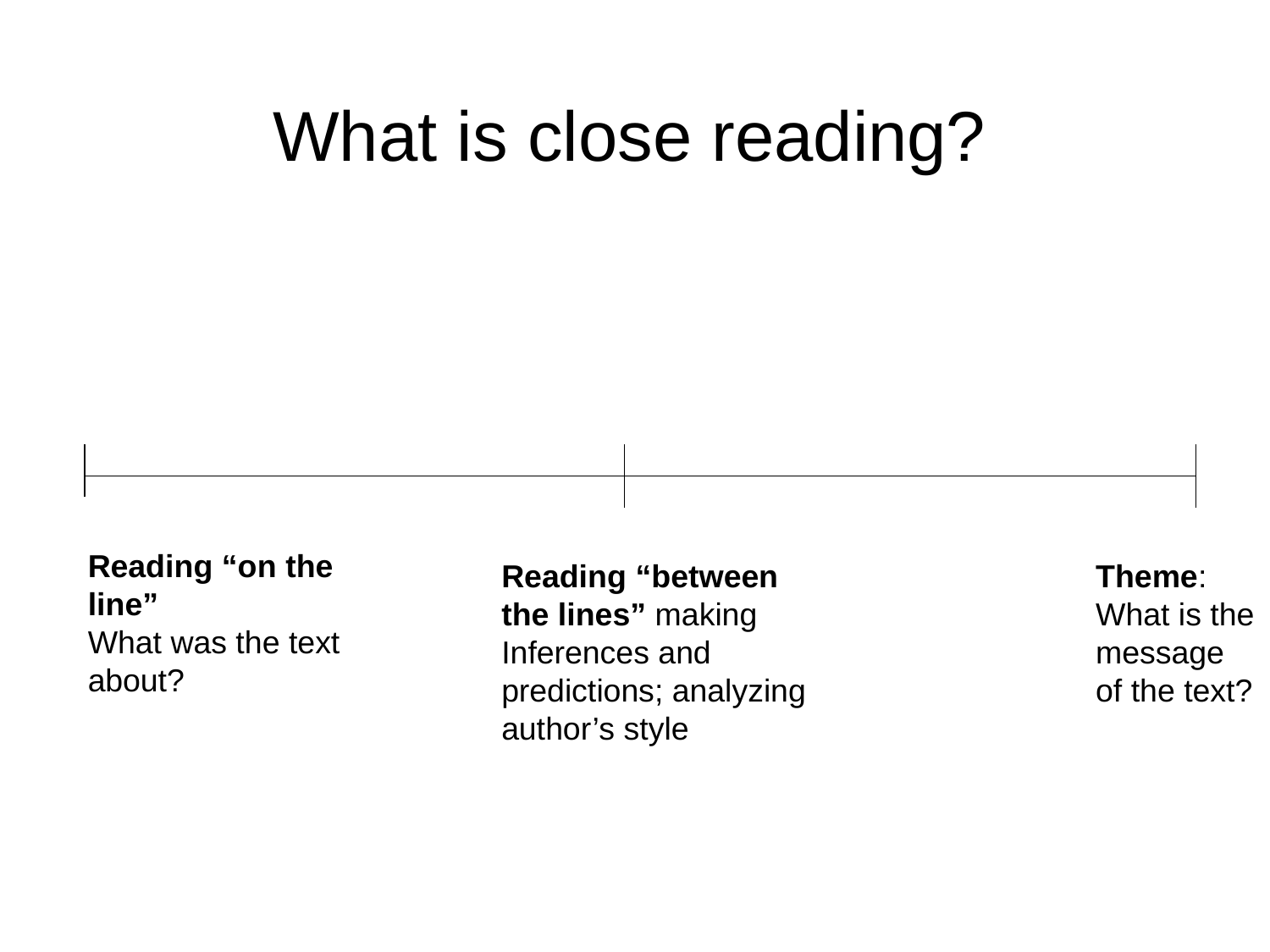

What is close reading?
Reading “on the
line”
What was the text
about?
Reading “between
the lines” making
Inferences and
predictions; analyzing
author’s style
Theme:
What is the
message
of the text?